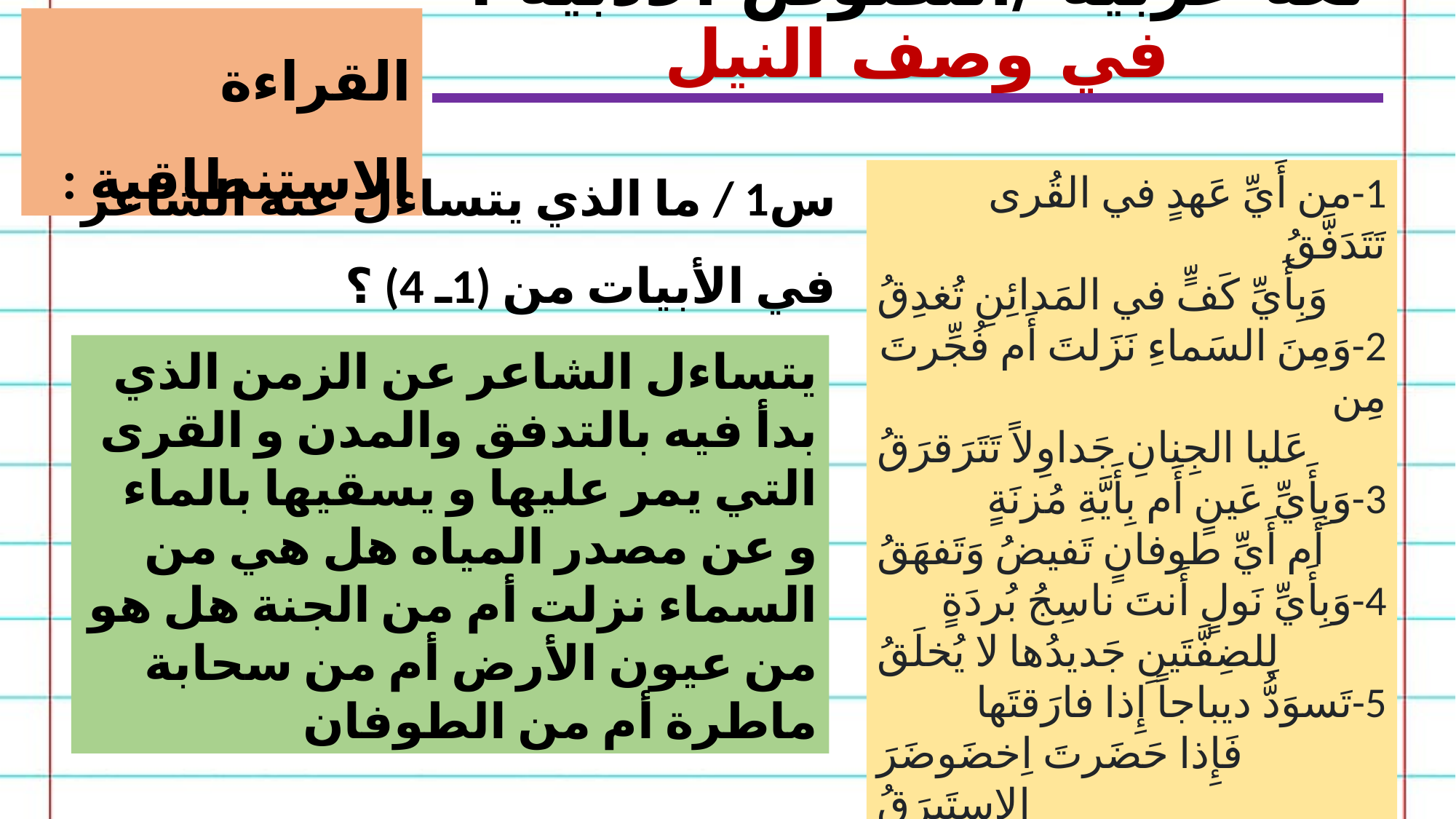

القراءة الاستنطاقية :
لغة عربية /النصوص الأدبية : في وصف النيل
س1 / ما الذي يتساءل عنه الشاعر في الأبيات من (1ـ 4) ؟
1-من أَيِّ عَهدٍ في القُرى تَتَدَفَّقُ
وَبِأَيِّ كَفٍّ في المَدائِنِ تُغدِقُ
2-وَمِنَ السَماءِ نَزَلتَ أَم فُجِّرتَ مِن
عَليا الجِنانِ جَداوِلاً تَتَرَقرَقُ
3-وَبِأَيِّ عَينٍ أَم بِأَيَّةِ مُزنَةٍ
أَم أَيِّ طوفانٍ تَفيضُ وَتَفهَقُ
4-وَبِأَيِّ نَولٍ أَنتَ ناسِجُ بُردَةٍ
لِلضِفَّتَينِ جَديدُها لا يُخلَقُ
5-تَسوَدُّ ديباجاً إِذا فارَقتَها
فَإِذا حَضَرتَ اِخضَوضَرَ الإِستَبرَقُ
6-في كُلِّ آوِنَةٍ تُبَدِّلُ صِبغَةً
عَجَباً وَأَنتَ الصابِغُ المُتَأَنِّقُ
يتساءل الشاعر عن الزمن الذي بدأ فيه بالتدفق والمدن و القرى التي يمر عليها و يسقيها بالماء و عن مصدر المياه هل هي من السماء نزلت أم من الجنة هل هو من عيون الأرض أم من سحابة ماطرة أم من الطوفان